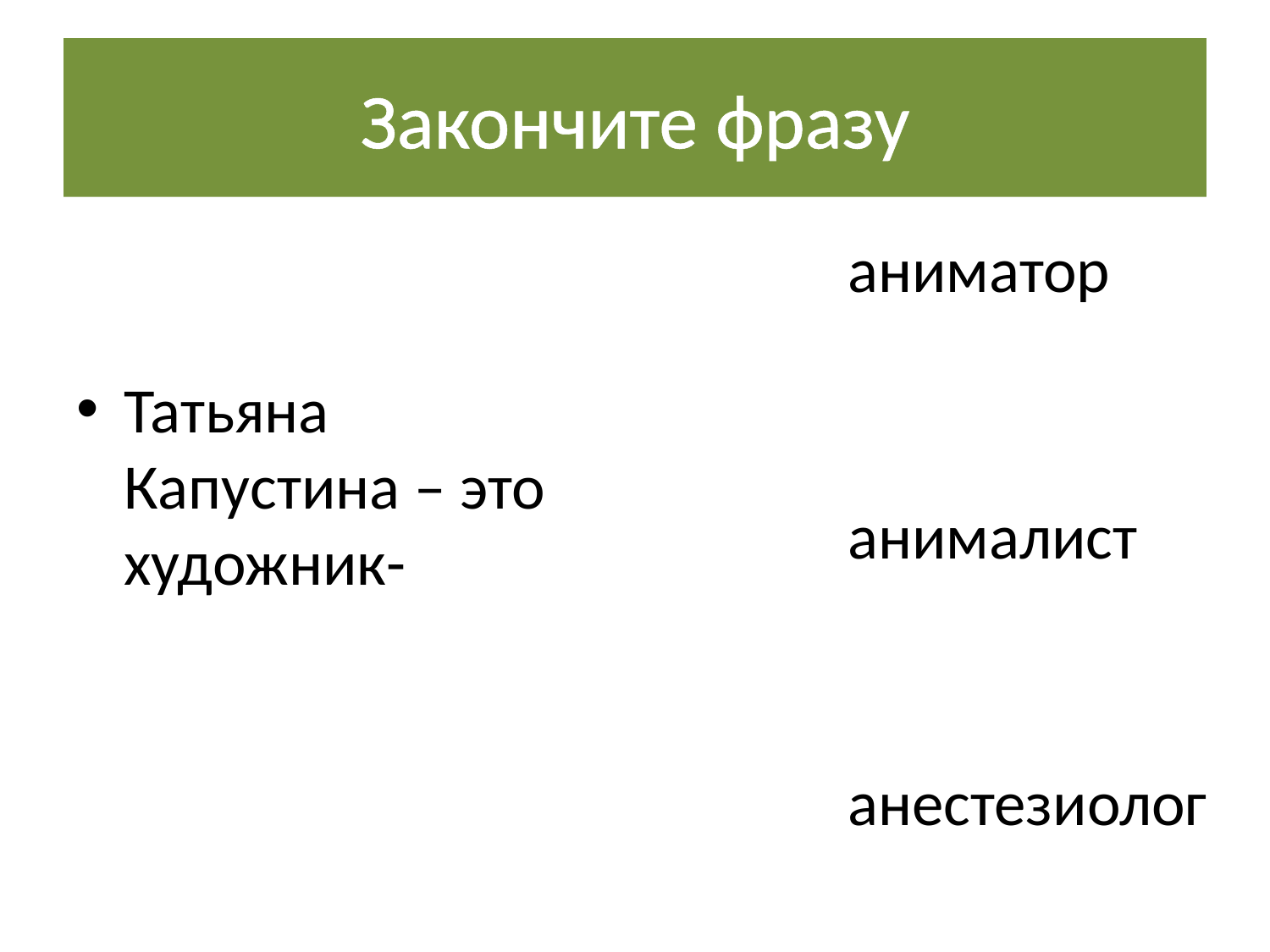

# Закончите фразу

Татьяна Капустина – это художник-
аниматор

анималист

анестезиолог